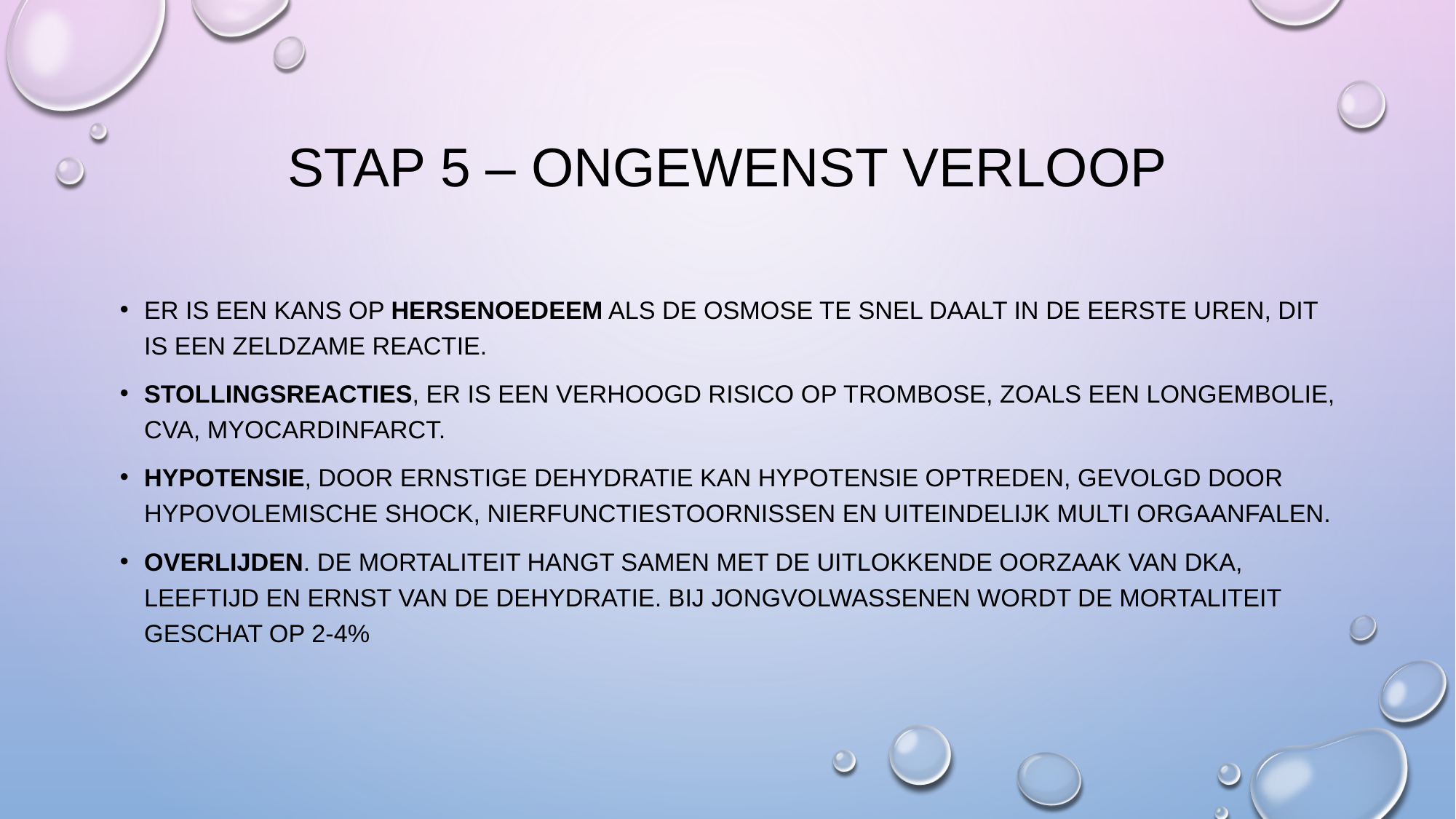

# Stap 5 – ongewenst verloop
Er is een kans op hersenoedeem als de osmose te snel daalt in de eerste uren, dit is een zeldzame reactie.
Stollingsreacties, er is een verhoogd risico op trombose, zoals een longembolie, CVA, myocardinfarct.
Hypotensie, door ernstige dehydratie kan hypotensie optreden, gevolgd door hypovolemische shock, nierfunctiestoornissen en uiteindelijk multi orgaanfalen.
Overlijden. De mortaliteit hangt samen met de uitlokkende oorzaak van DKA, leeftijd en ernst van de dehydratie. Bij jongvolwassenen wordt de mortaliteit geschat op 2-4%